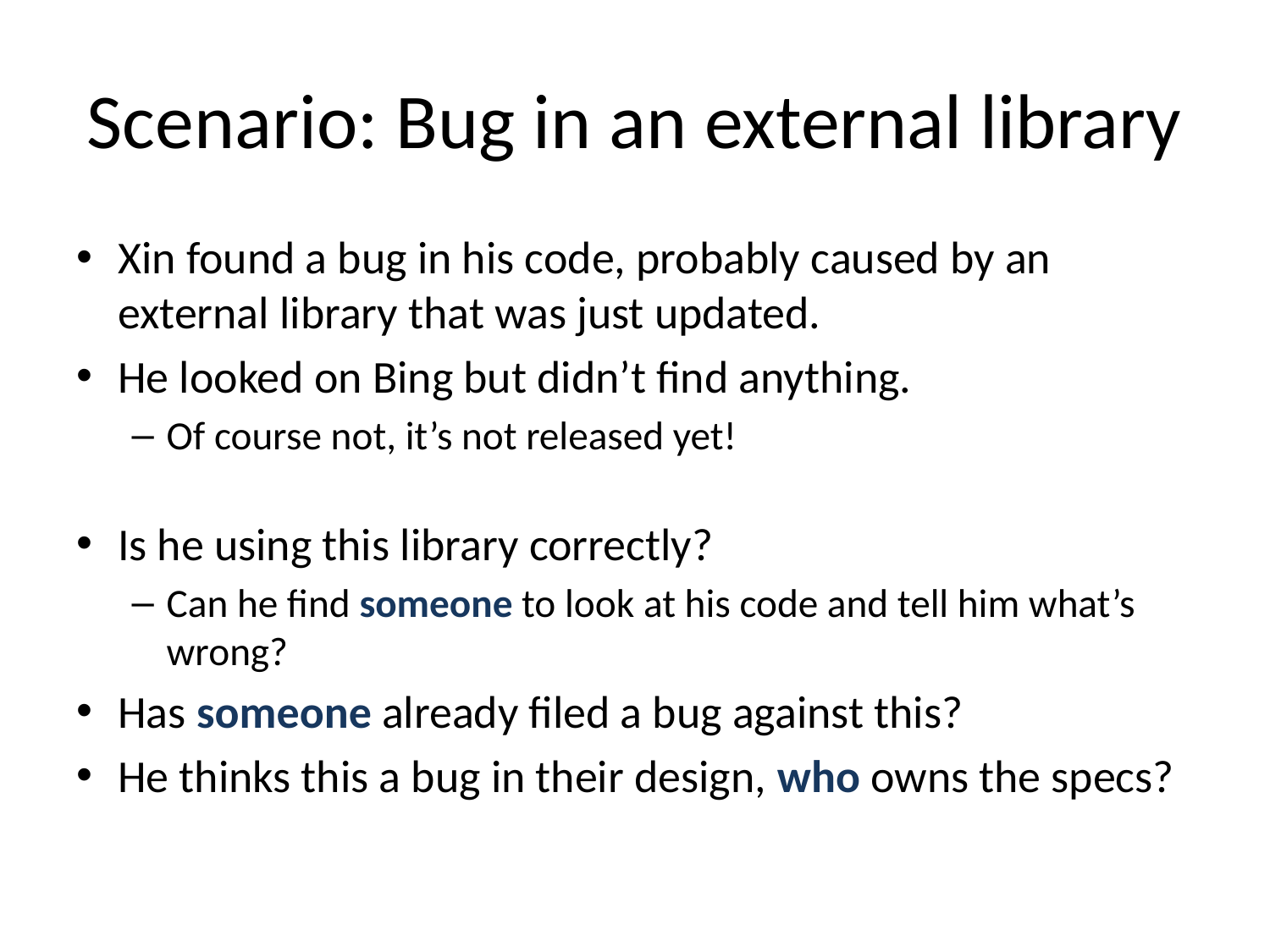

# Scenario: Bug in an external library
Xin found a bug in his code, probably caused by an external library that was just updated.
He looked on Bing but didn’t find anything.
Of course not, it’s not released yet!
Is he using this library correctly?
Can he find someone to look at his code and tell him what’s wrong?
Has someone already filed a bug against this?
He thinks this a bug in their design, who owns the specs?